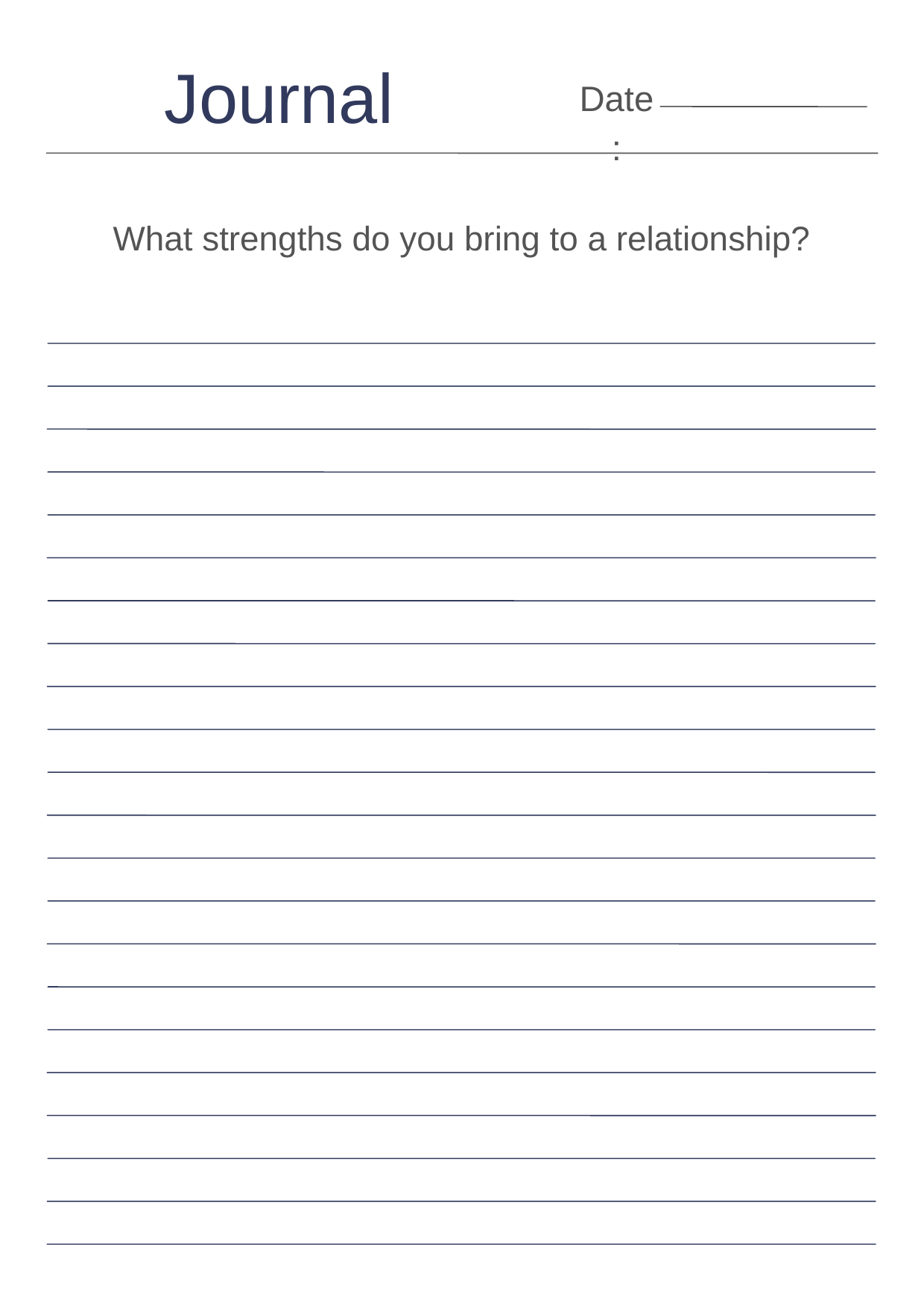

Journal
Date:

What strengths do you bring to a relationship?